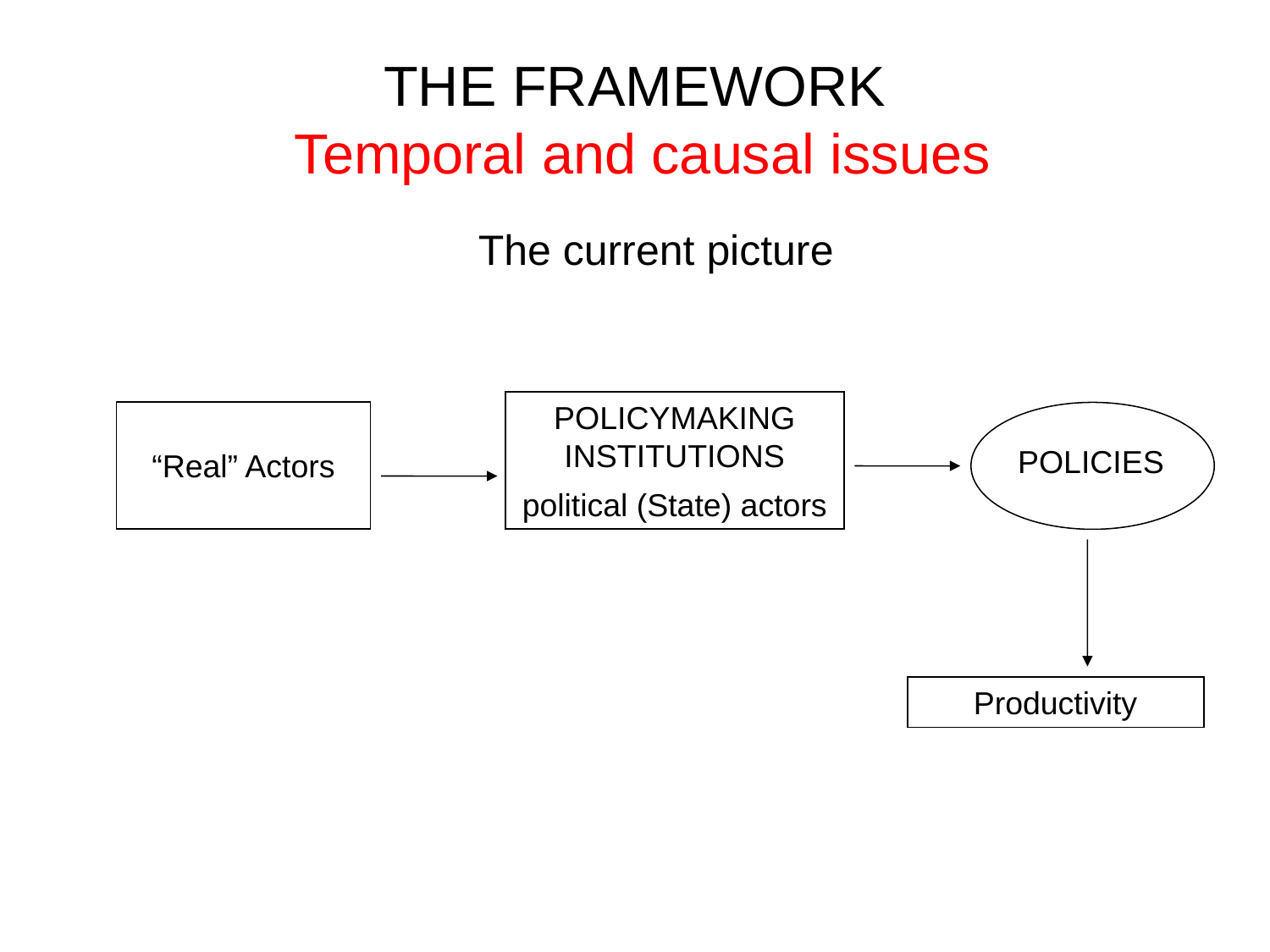

# THE FRAMEWORK Temporal and causal issues
The current picture
POLICYMAKING INSTITUTIONS
political (State) actors

“Real” Actors
POLICIES

Productivity